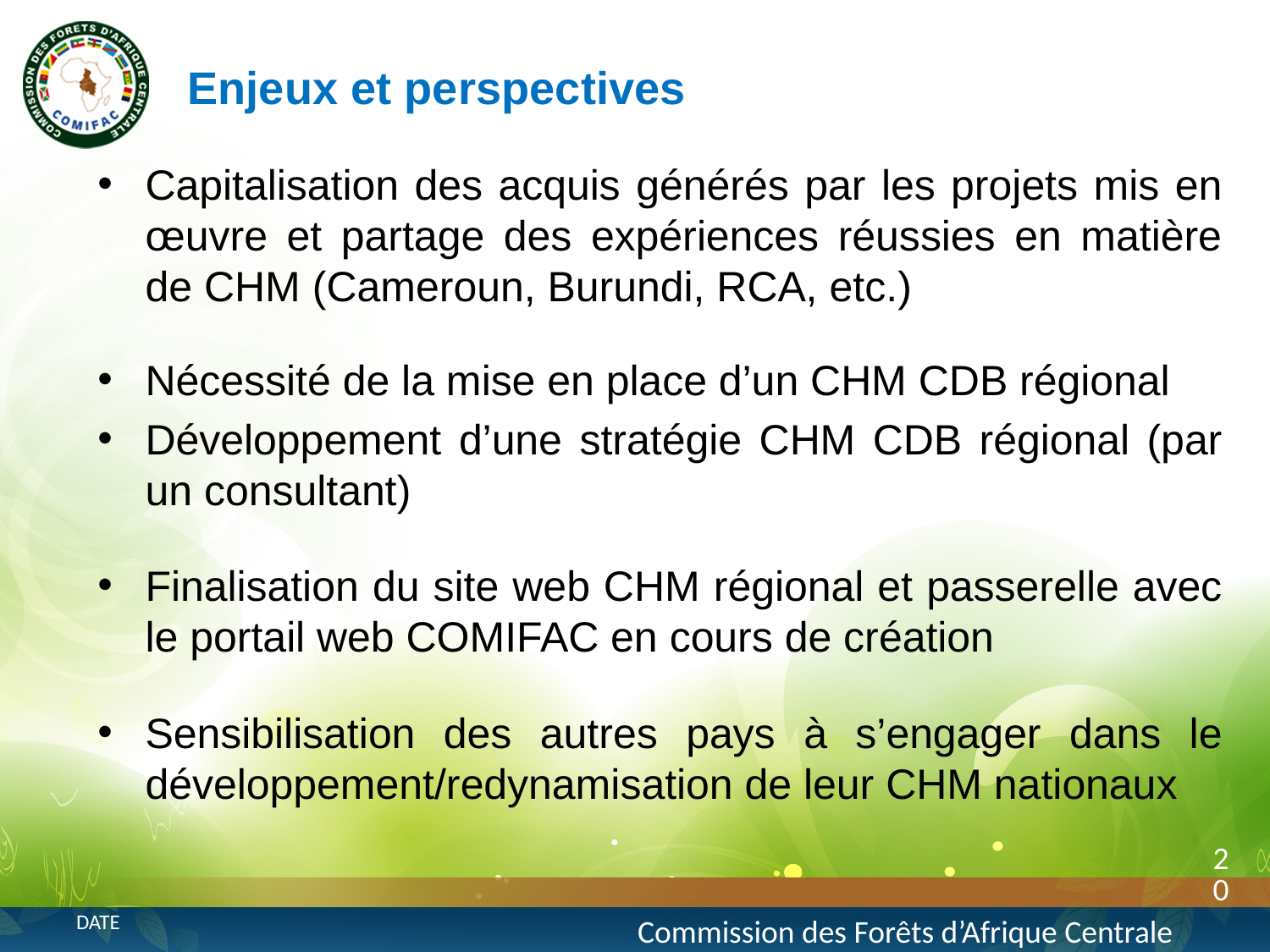

Enjeux et perspectives
Capitalisation des acquis générés par les projets mis en œuvre et partage des expériences réussies en matière de CHM (Cameroun, Burundi, RCA, etc.)

Nécessité de la mise en place d’un CHM CDB régional
Développement d’une stratégie CHM CDB régional (par un consultant)

Finalisation du site web CHM régional et passerelle avec le portail web COMIFAC en cours de création

Sensibilisation des autres pays à s’engager dans le développement/redynamisation de leur CHM nationaux

20
Commission des Forêts d’Afrique Centrale
date